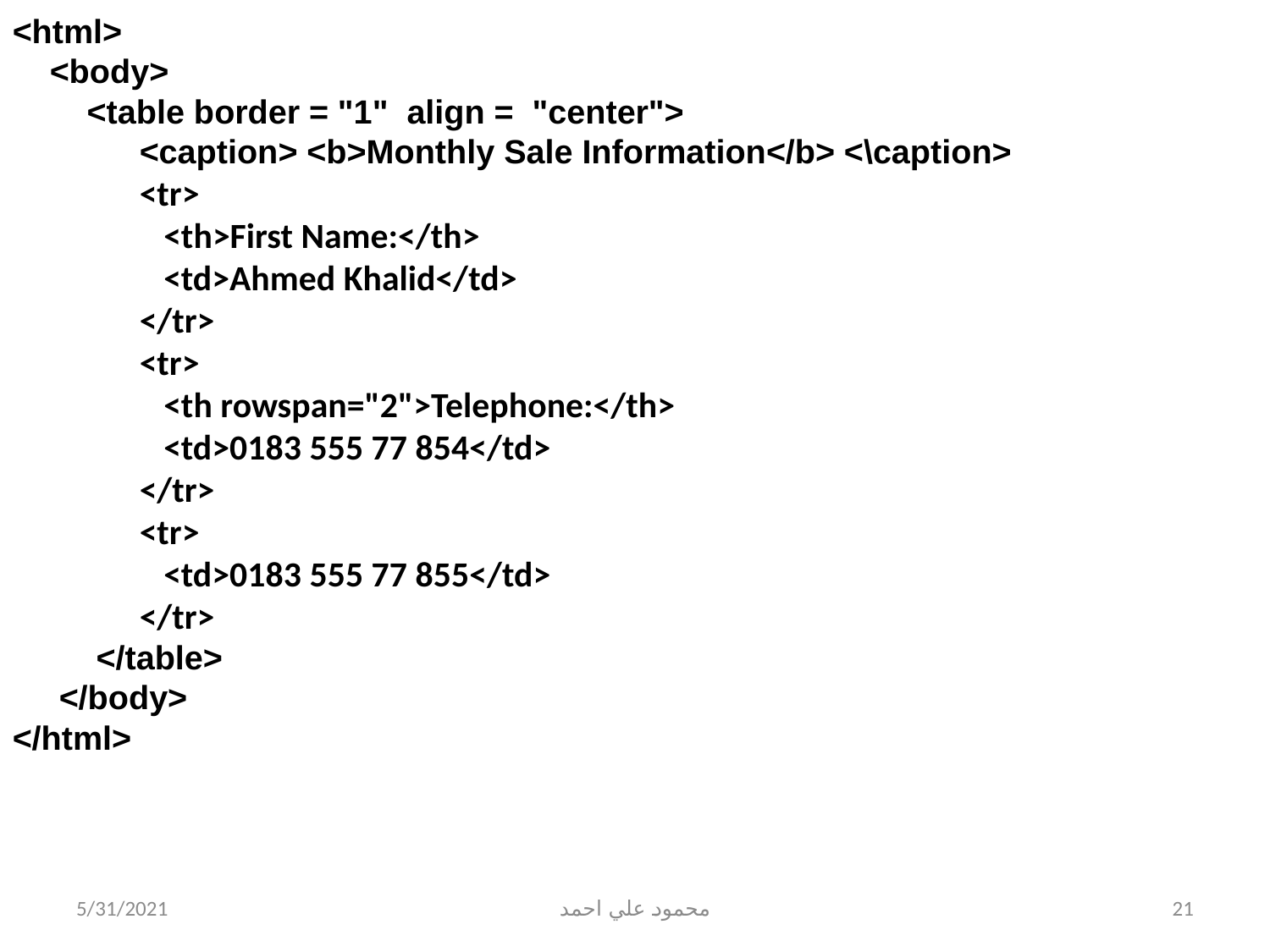

<html>
    <body>
        <table border = "1"  align =  "center">
	<caption> <b>Monthly Sale Information</b> <\caption>
	<tr>
    	   <th>First Name:</th>
  	   <td>Ahmed Khalid</td>
	</tr>
	<tr>
  	   <th rowspan="2">Telephone:</th>
  	   <td>0183 555 77 854</td>
	</tr>
	<tr>
  	   <td>0183 555 77 855</td>
	</tr>
         </table>
     </body>
</html>
5/31/2021
محمود علي احمد
21